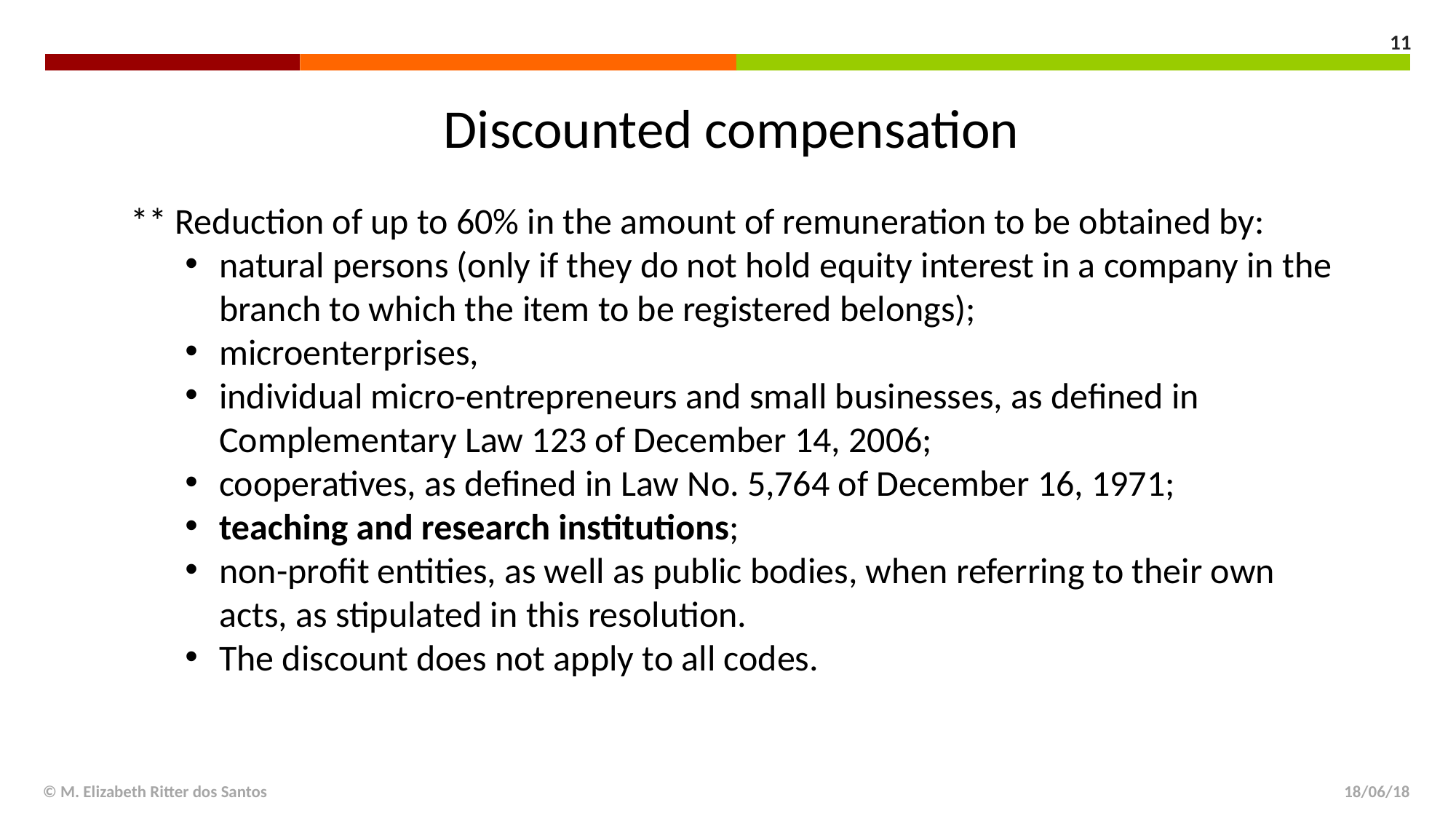

11
Discounted compensation
** Reduction of up to 60% in the amount of remuneration to be obtained by:
natural persons (only if they do not hold equity interest in a company in the branch to which the item to be registered belongs);
microenterprises,
individual micro-entrepreneurs and small businesses, as defined in Complementary Law 123 of December 14, 2006;
cooperatives, as defined in Law No. 5,764 of December 16, 1971;
teaching and research institutions;
non-profit entities, as well as public bodies, when referring to their own acts, as stipulated in this resolution.
The discount does not apply to all codes.
© M. Elizabeth Ritter dos Santos
18/06/18